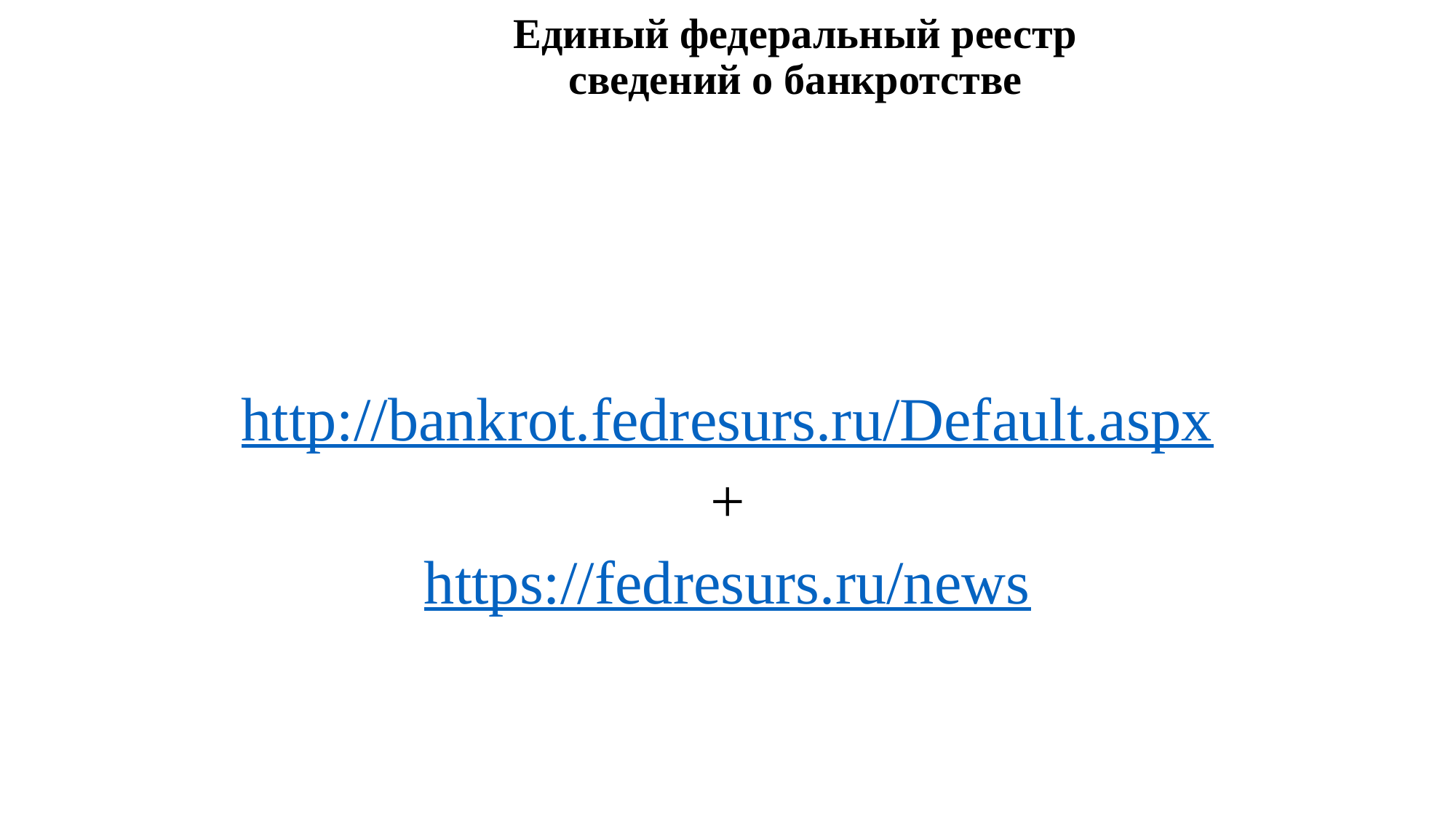

# Единый федеральный реестр сведений о банкротстве
http://bankrot.fedresurs.ru/Default.aspx
+
https://fedresurs.ru/news

42